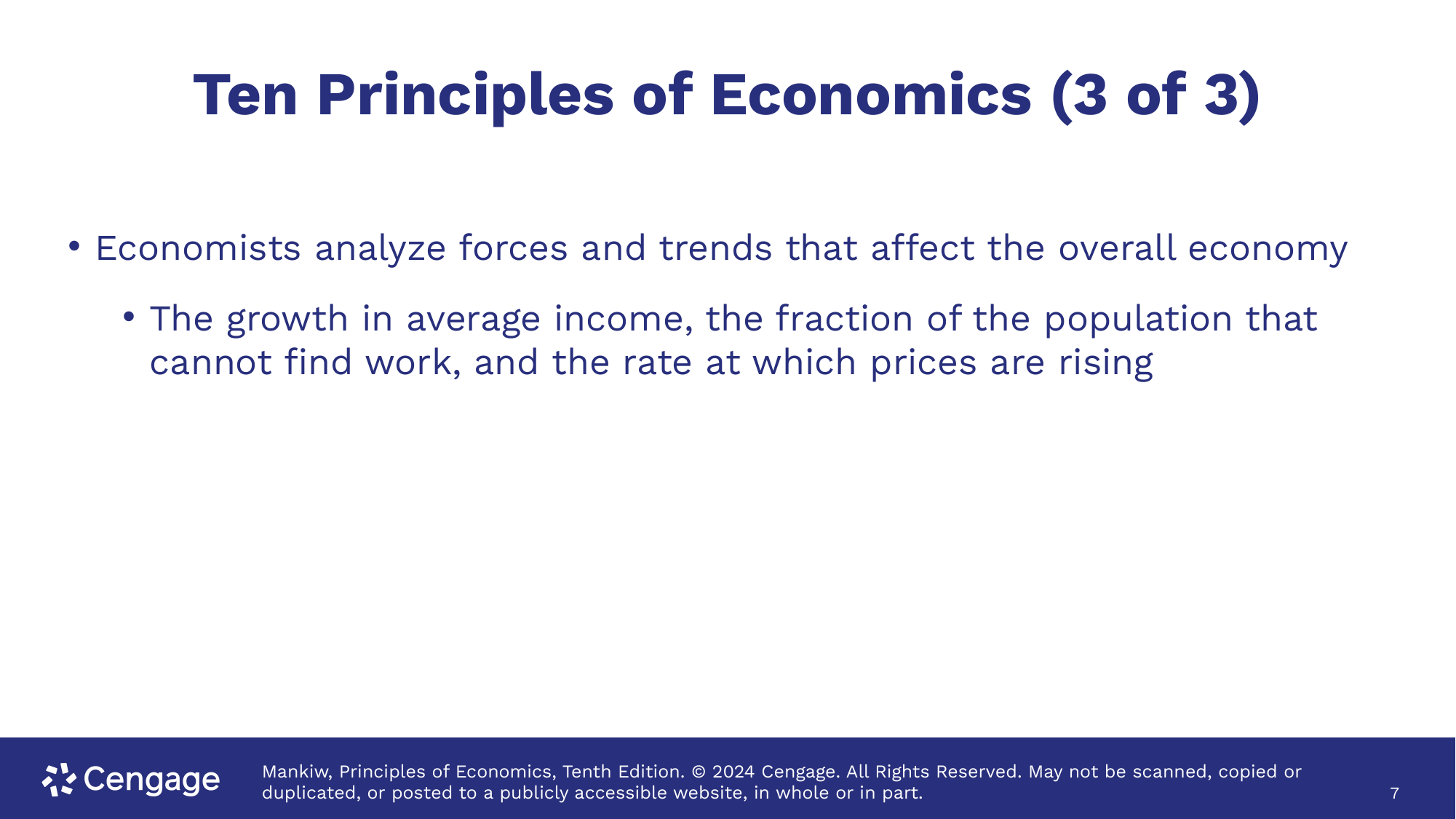

# Ten Principles of Economics (3 of 3)
Economists analyze forces and trends that affect the overall economy
The growth in average income, the fraction of the population that cannot find work, and the rate at which prices are rising